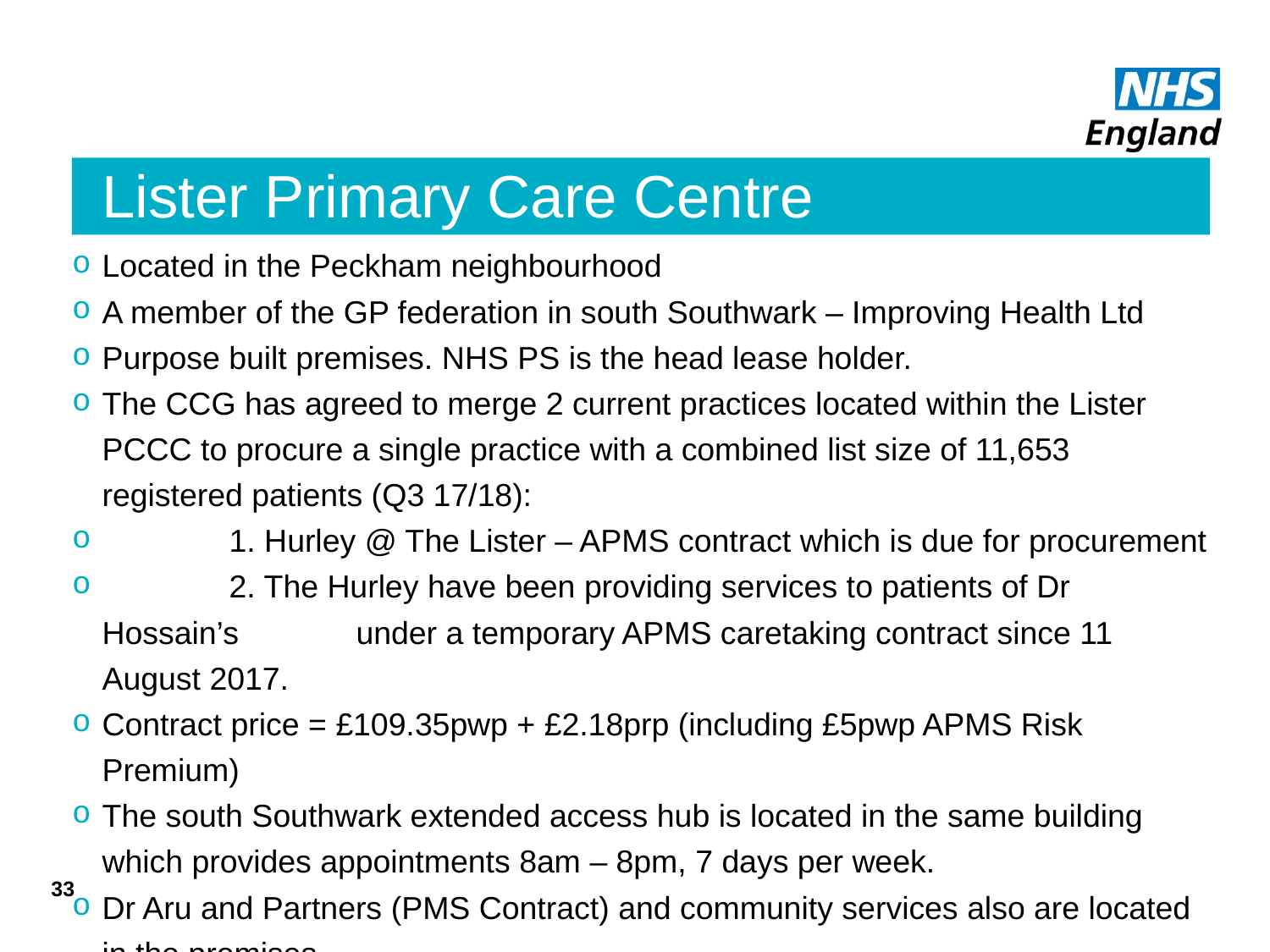

# Lister Primary Care Centre
Located in the Peckham neighbourhood
A member of the GP federation in south Southwark – Improving Health Ltd
Purpose built premises. NHS PS is the head lease holder.
The CCG has agreed to merge 2 current practices located within the Lister PCCC to procure a single practice with a combined list size of 11,653 registered patients (Q3 17/18):
	1. Hurley @ The Lister – APMS contract which is due for procurement
	2. The Hurley have been providing services to patients of Dr Hossain’s 	under a temporary APMS caretaking contract since 11 August 2017.
Contract price = £109.35pwp + £2.18prp (including £5pwp APMS Risk Premium)
The south Southwark extended access hub is located in the same building which provides appointments 8am – 8pm, 7 days per week.
Dr Aru and Partners (PMS Contract) and community services also are located in the premises.

33